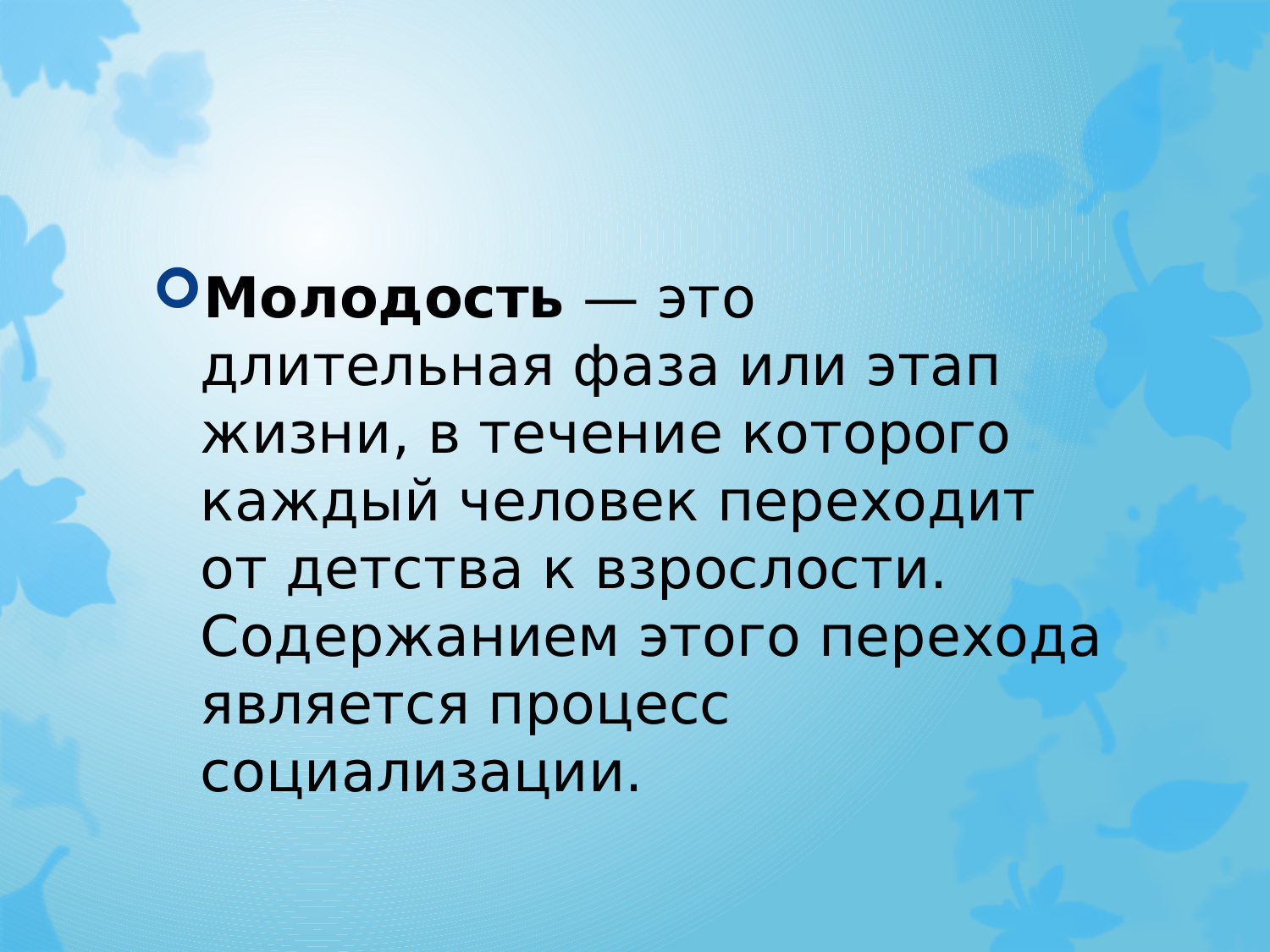

#
Молодость — это длительная фаза или этап жизни, в течение которого каждый человек переходит от детства к взрослости. Содержанием этого перехода является процесс социализации.